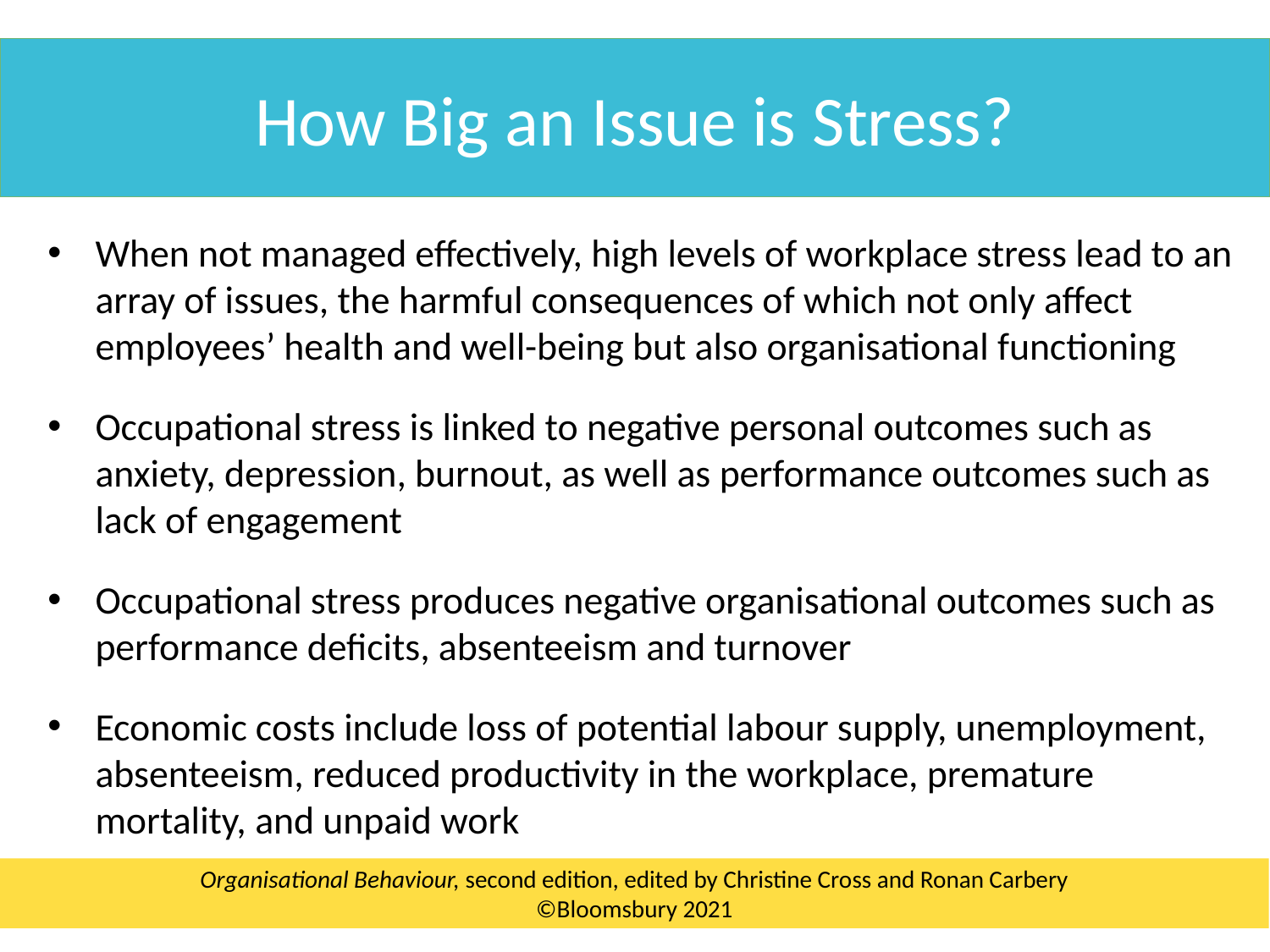

How Big an Issue is Stress?
When not managed effectively, high levels of workplace stress lead to an array of issues, the harmful consequences of which not only affect employees’ health and well-being but also organisational functioning

Occupational stress is linked to negative personal outcomes such as anxiety, depression, burnout, as well as performance outcomes such as lack of engagement

Occupational stress produces negative organisational outcomes such as performance deficits, absenteeism and turnover

Economic costs include loss of potential labour supply, unemployment, absenteeism, reduced productivity in the workplace, premature mortality, and unpaid work